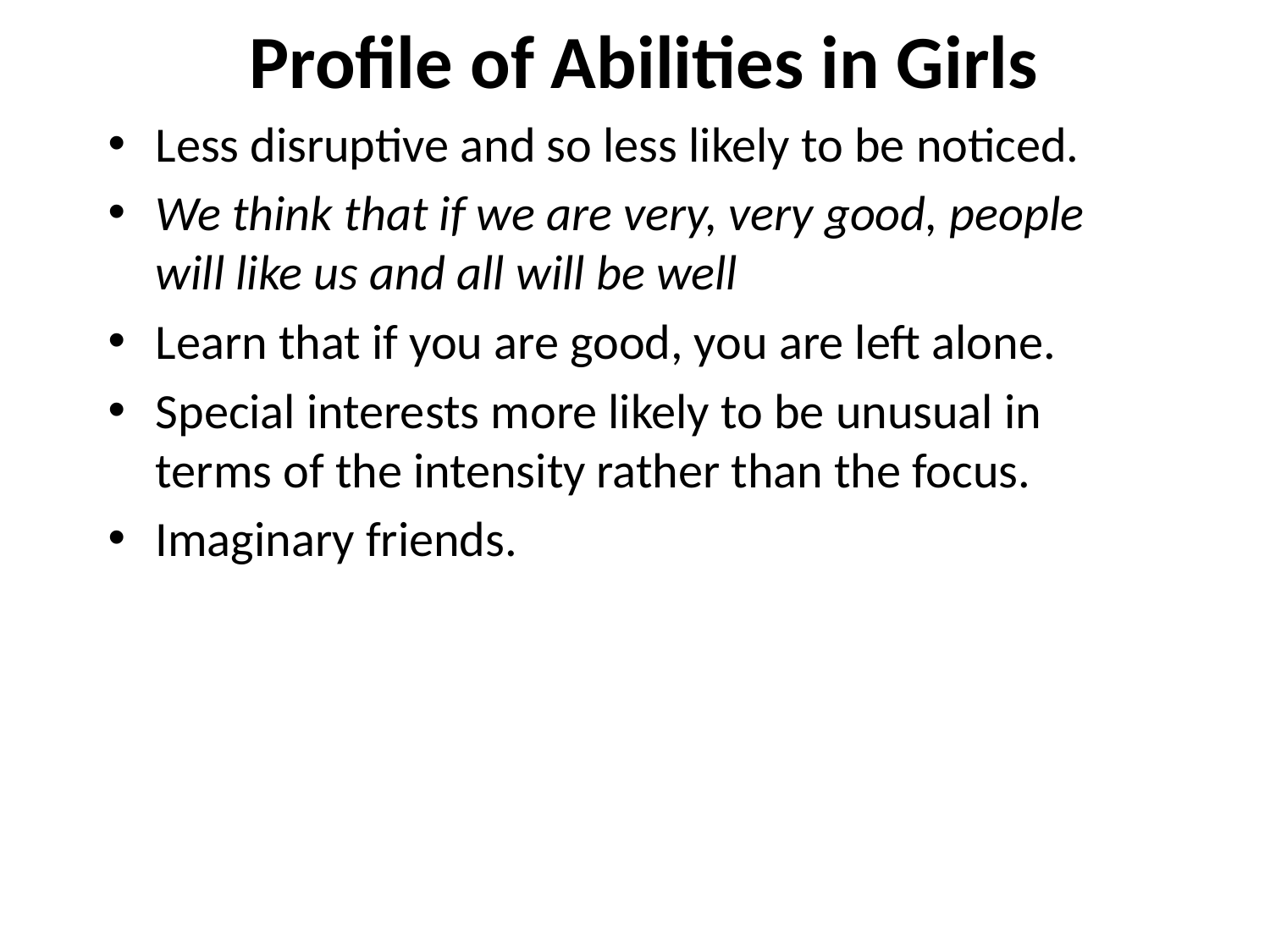

# Profile of Abilities in Girls
Less disruptive and so less likely to be noticed.
We think that if we are very, very good, people will like us and all will be well
Learn that if you are good, you are left alone.
Special interests more likely to be unusual in terms of the intensity rather than the focus.
Imaginary friends.